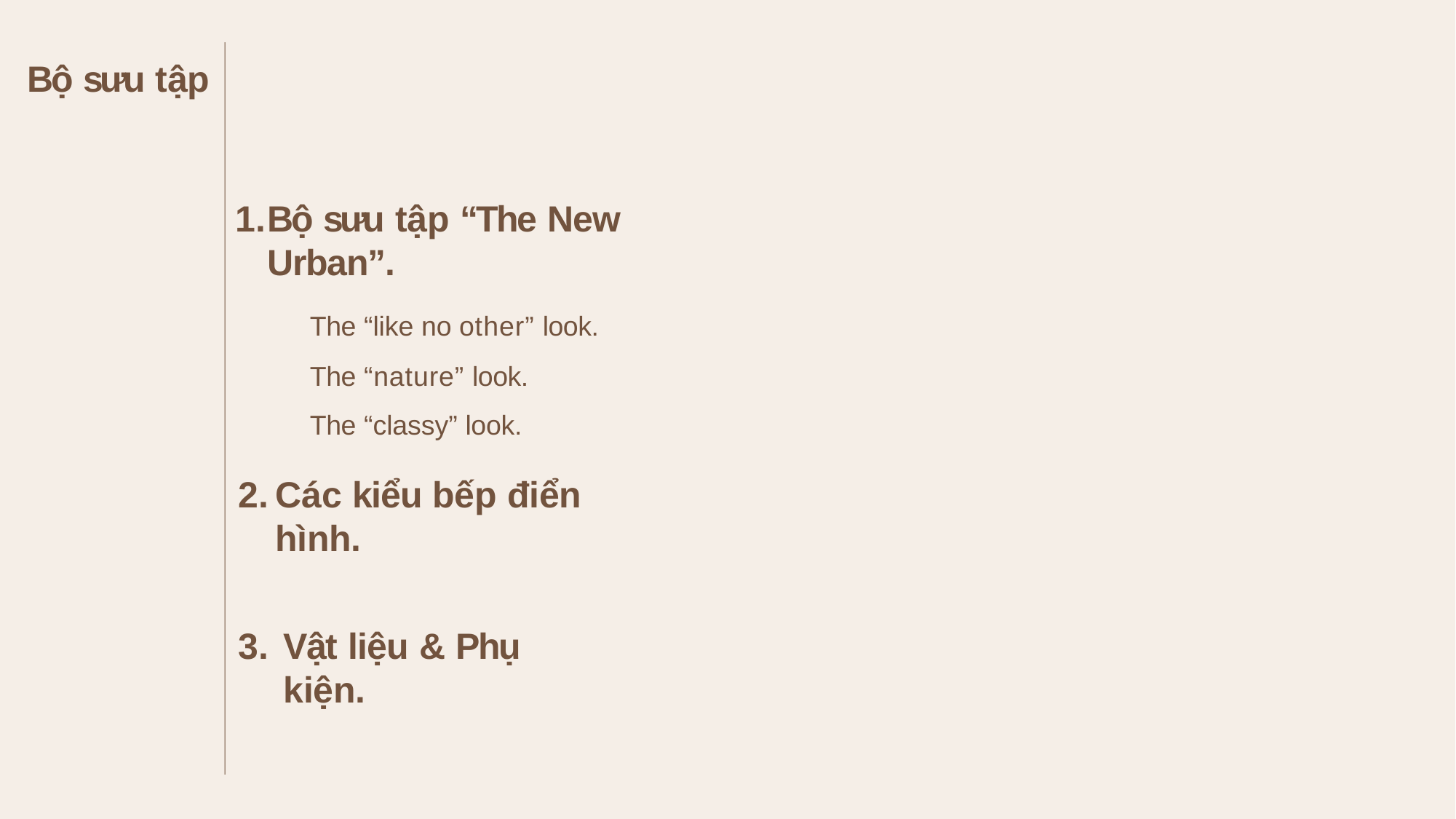

# Bộ sưu tập
Bộ sưu tập “The New Urban”.
The “like no other” look. The “nature” look.
The “classy” look.
Các kiểu bếp điển hình.

Vật liệu & Phụ kiện.